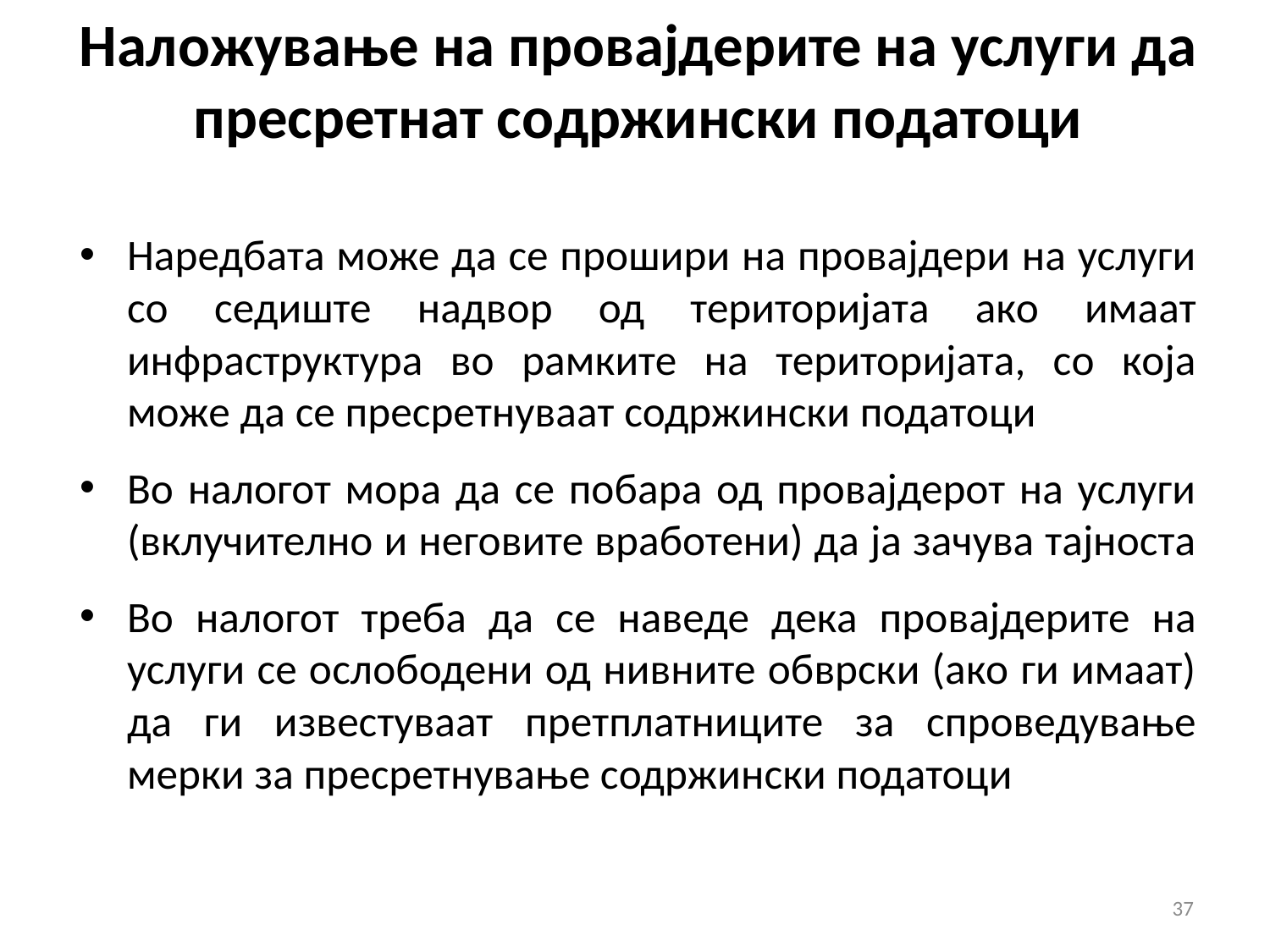

# Наложување на провајдерите на услуги да пресретнат содржински податоци
Наредбата може да се прошири на провајдери на услуги со седиште надвор од територијата ако имаат инфраструктура во рамките на територијата, со која може да се пресретнуваат содржински податоци
Во налогот мора да се побара од провајдерот на услуги (вклучително и неговите вработени) да ја зачува тајноста
Во налогот треба да се наведе дека провајдерите на услуги се ослободени од нивните обврски (ако ги имаат) да ги известуваат претплатниците за спроведување мерки за пресретнување содржински податоци
37